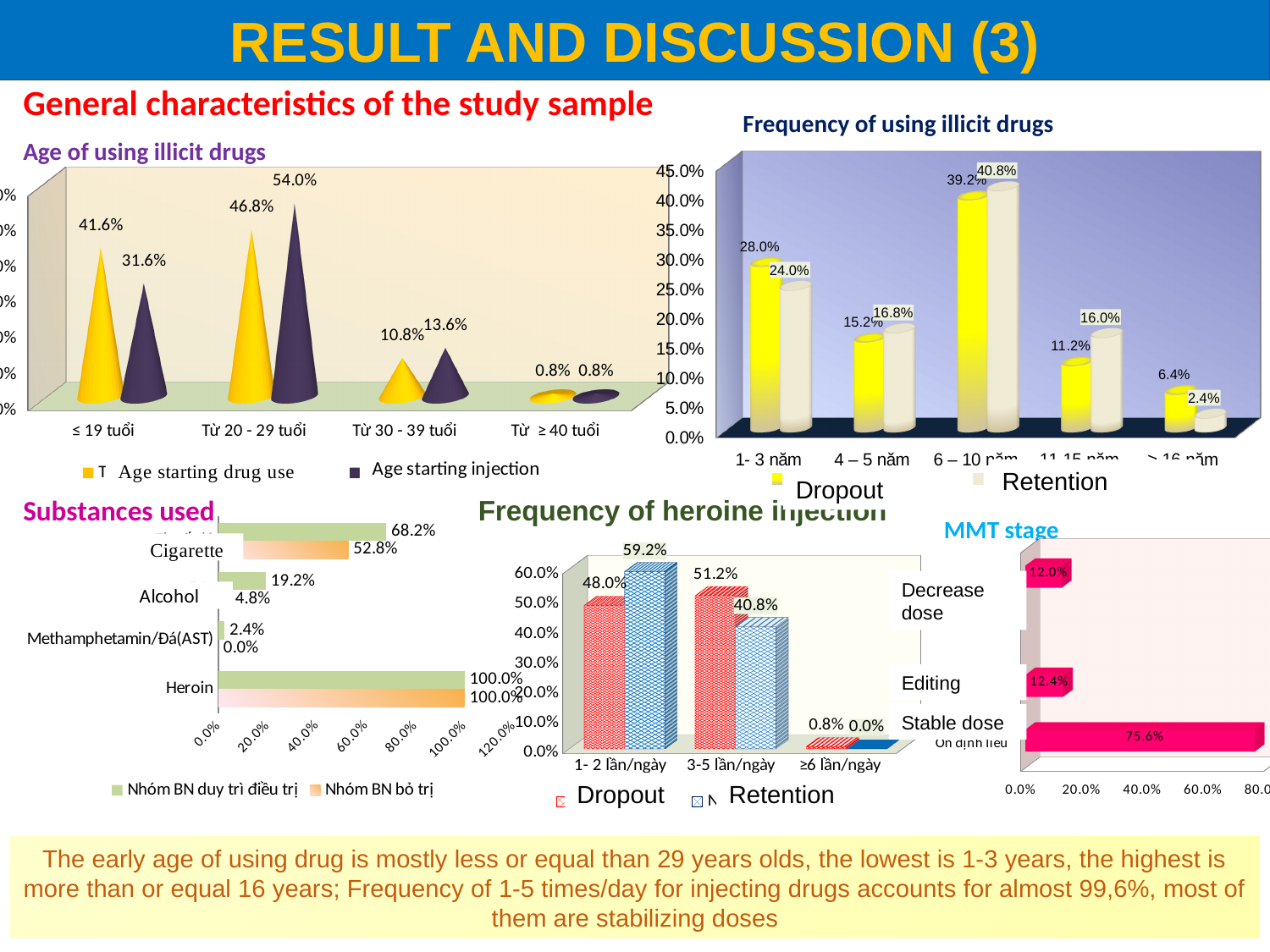

RESULT AND DISCUSSION (3)
General characteristics of the study sample
Frequency of using illicit drugs
Age of using illicit drugs

[unsupported chart]

[unsupported chart]

Retention
Dropout
Substances used
Frequency of heroine injection
MMT stage

### Chart

| Category | Nhóm BN bỏ trị | Nhóm BN duy trì điều trị |
|---|---|---|
| Heroin | 1.0 | 1.0 |
| Methamphetamin/Đá(AST) | 0.0 | 0.024 |
| Rượu/bia | 0.048 | 0.192 |
| Thuốc lá | 0.528 | 0.682 |

[unsupported chart]

[unsupported chart]

Decrease dose
Editing
Stable dose
Dropout
Retention
The early age of using drug is mostly less or equal than 29 years olds, the lowest is 1-3 years, the highest is more than or equal 16 years; Frequency of 1-5 times/day for injecting drugs accounts for almost 99,6%, most of them are stabilizing doses